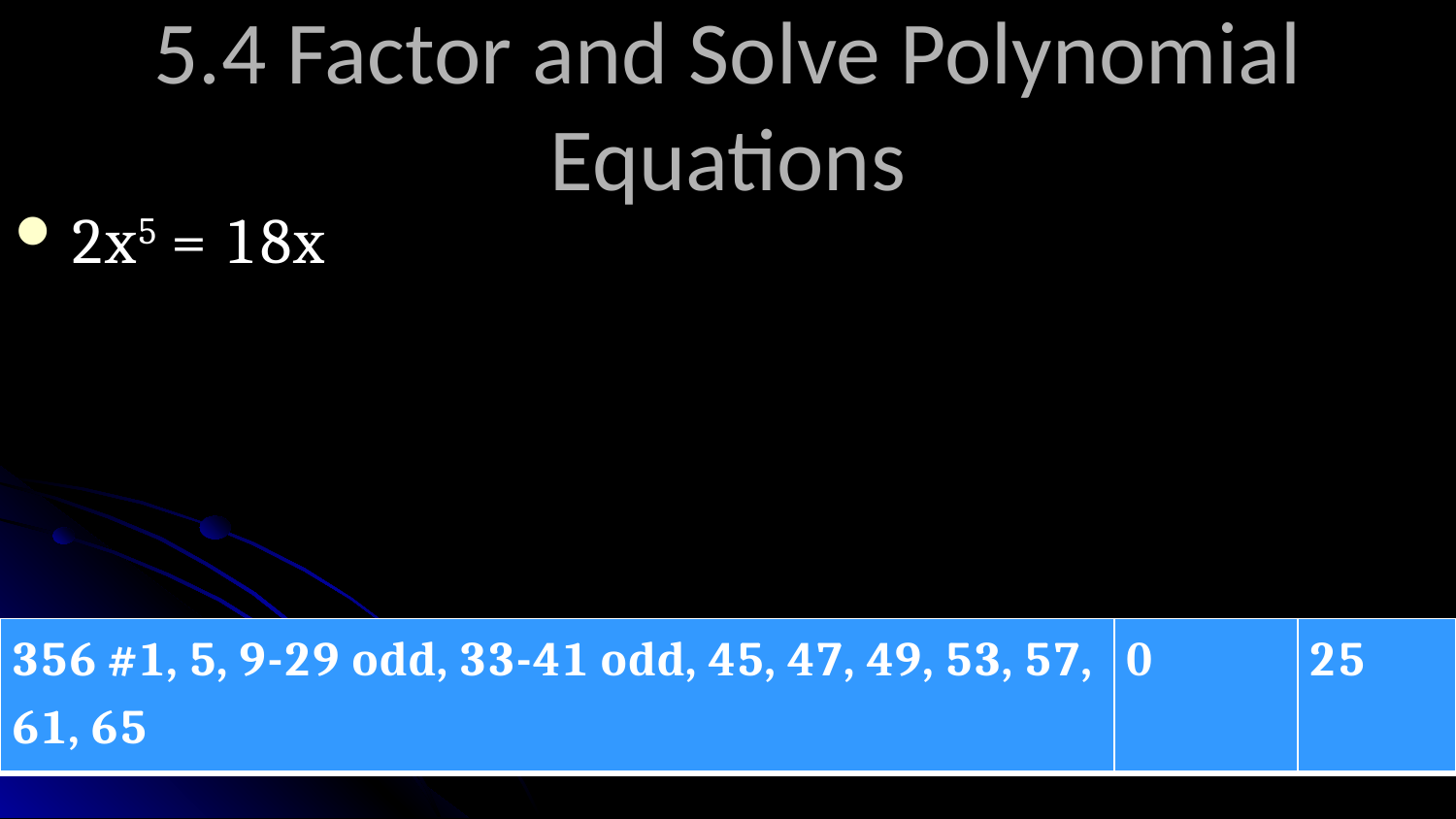

# 5.4 Factor and Solve Polynomial Equations
2x5 = 18x

| 356 #1, 5, 9-29 odd, 33-41 odd, 45, 47, 49, 53, 57, 61, 65 | 0 | 25 |
| --- | --- | --- |